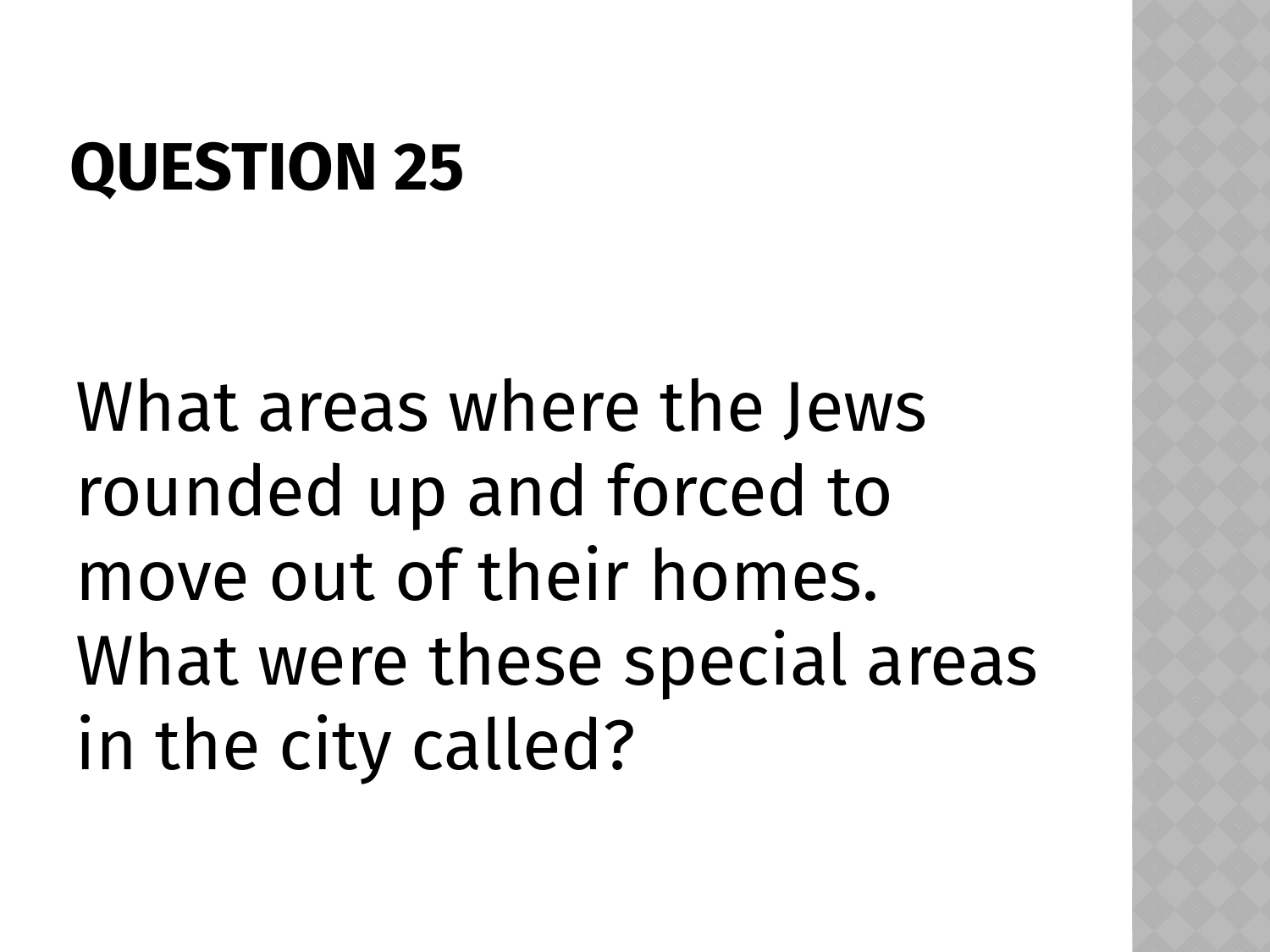

# Question 25

What areas where the Jews rounded up and forced to move out of their homes. What were these special areas in the city called?